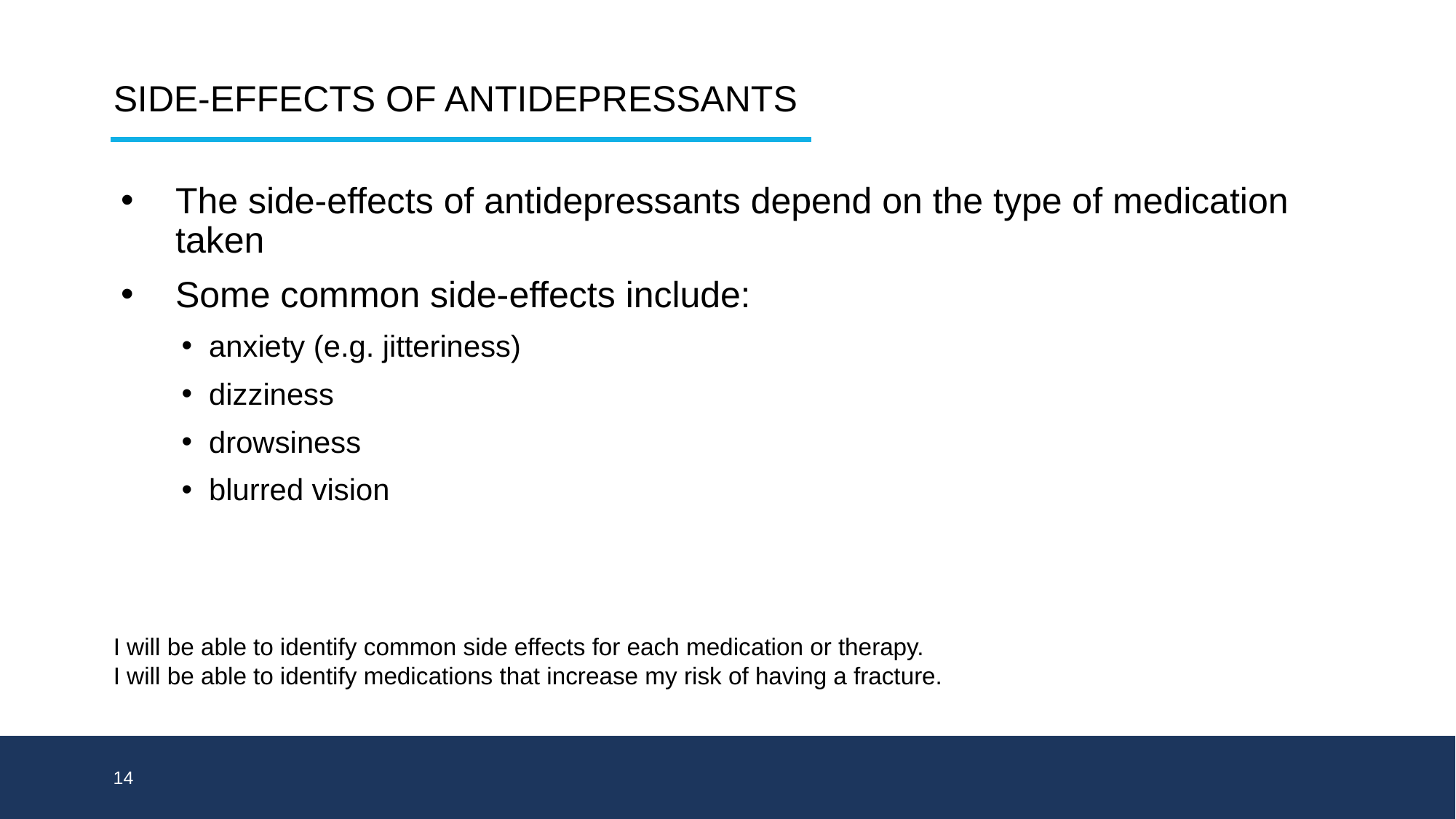

# Side-Effects of Antidepressants
The side-effects of antidepressants depend on the type of medication taken
Some common side-effects include:
anxiety (e.g. jitteriness)
dizziness
drowsiness
blurred vision

I will be able to identify common side effects for each medication or therapy.
I will be able to identify medications that increase my risk of having a fracture.